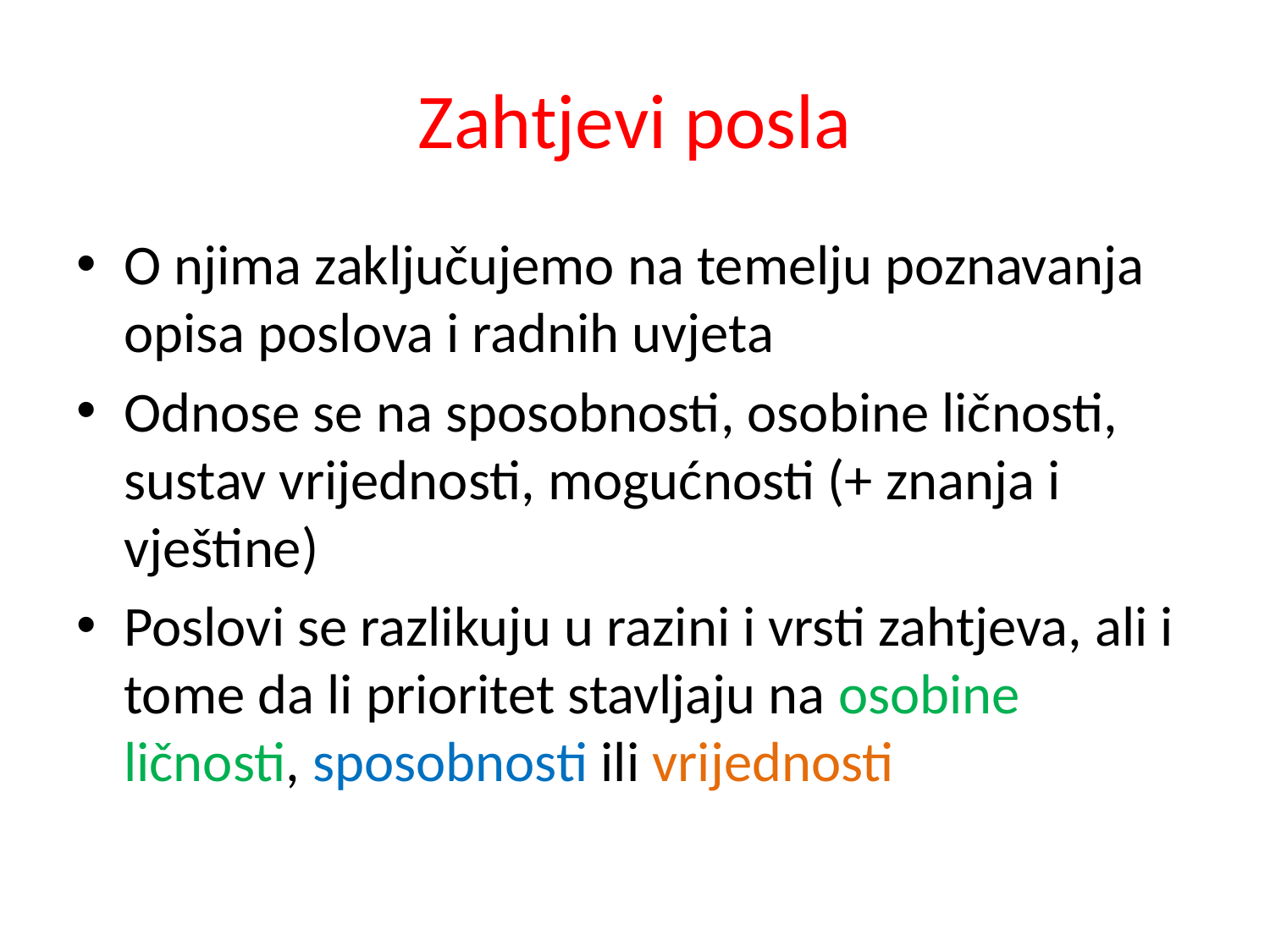

# Zahtjevi posla
O njima zaključujemo na temelju poznavanja opisa poslova i radnih uvjeta
Odnose se na sposobnosti, osobine ličnosti, sustav vrijednosti, mogućnosti (+ znanja i vještine)
Poslovi se razlikuju u razini i vrsti zahtjeva, ali i tome da li prioritet stavljaju na osobine ličnosti, sposobnosti ili vrijednosti